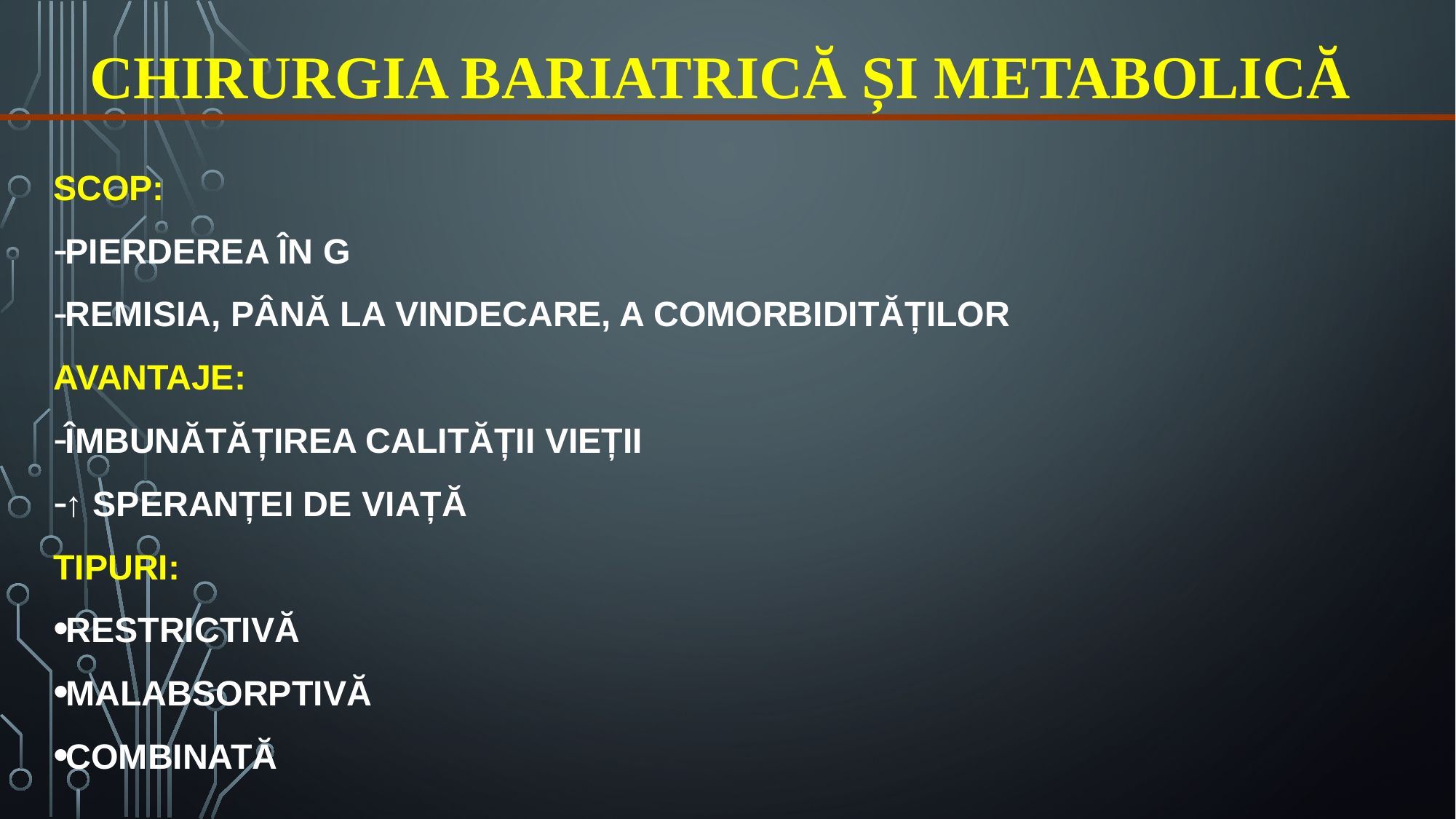

# Chirurgia bariatrică și metabolică

Scop:
pierderea în G
remisia, până la vindecare, a comorbidităților
Avantaje:
îmbunătățirea calității vieții
↑ speranței de viață
Tipuri:
restrictivă
malabsorptivă
combinată